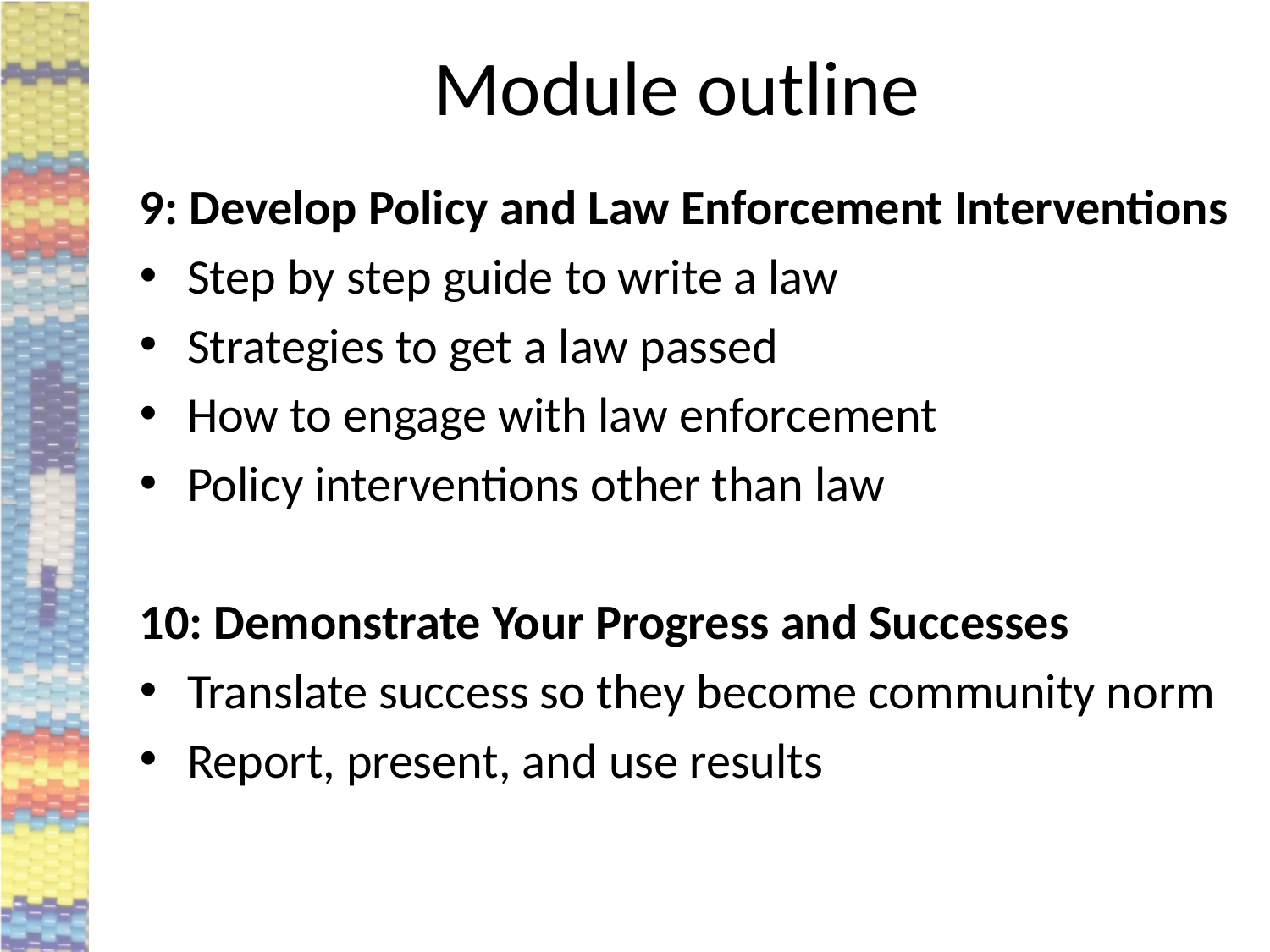

# Module outline
9: Develop Policy and Law Enforcement Interventions
Step by step guide to write a law
Strategies to get a law passed
How to engage with law enforcement
Policy interventions other than law

10: Demonstrate Your Progress and Successes
Translate success so they become community norm
Report, present, and use results